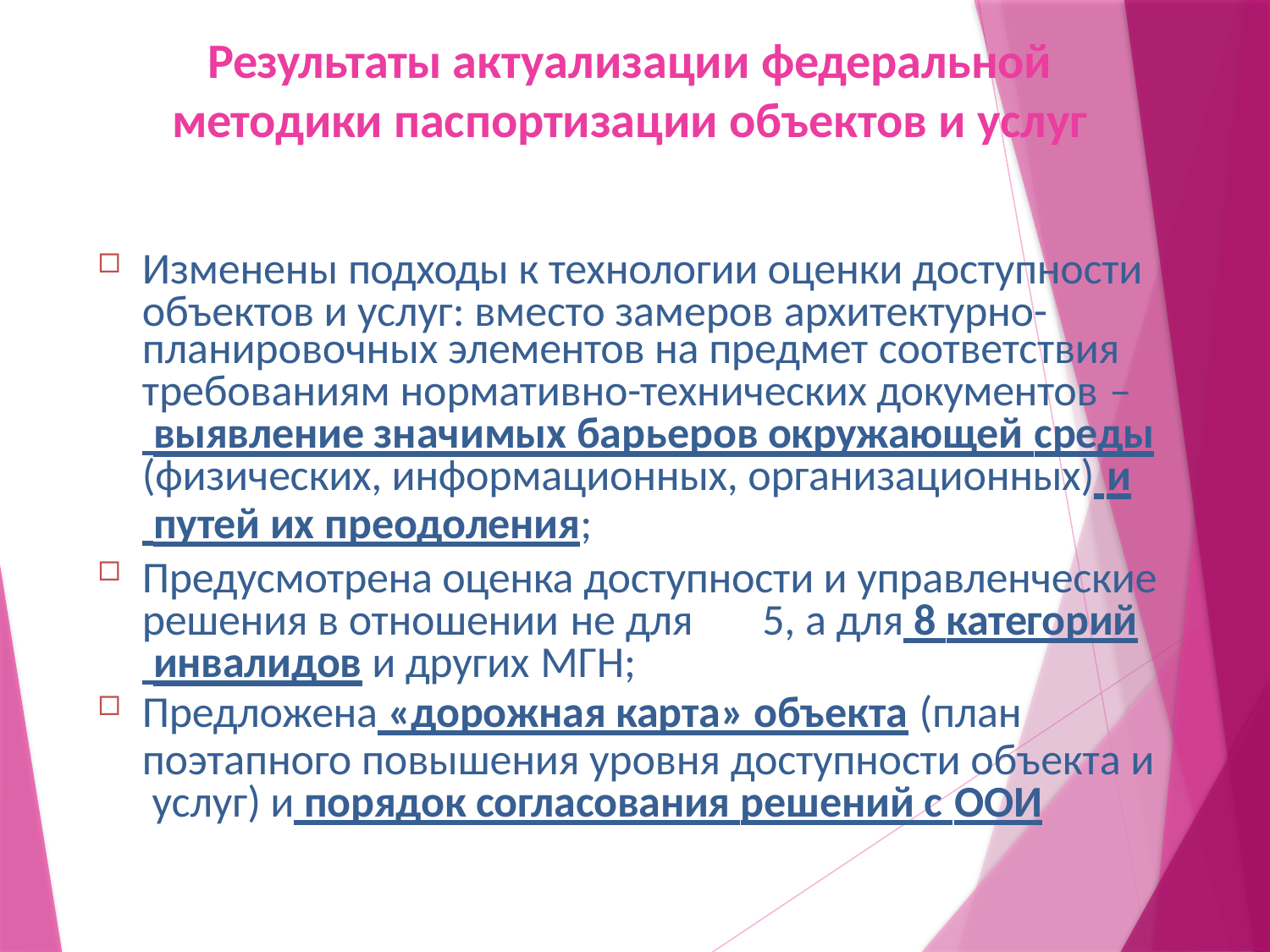

# Результаты актуализации федеральной
методики паспортизации объектов и услуг
Изменены подходы к технологии оценки доступности  объектов и услуг: вместо замеров архитектурно-
планировочных элементов на предмет соответствия
требованиям нормативно-технических документов –
 выявление значимых барьеров окружающей среды
(физических, информационных, организационных) и
 путей их преодоления;
Предусмотрена оценка доступности и управленческие  решения в отношении не для	5, а для 8 категорий
 инвалидов и других МГН;
Предложена «дорожная карта» объекта (план
поэтапного повышения уровня доступности объекта и  услуг) и порядок согласования решений с ООИ